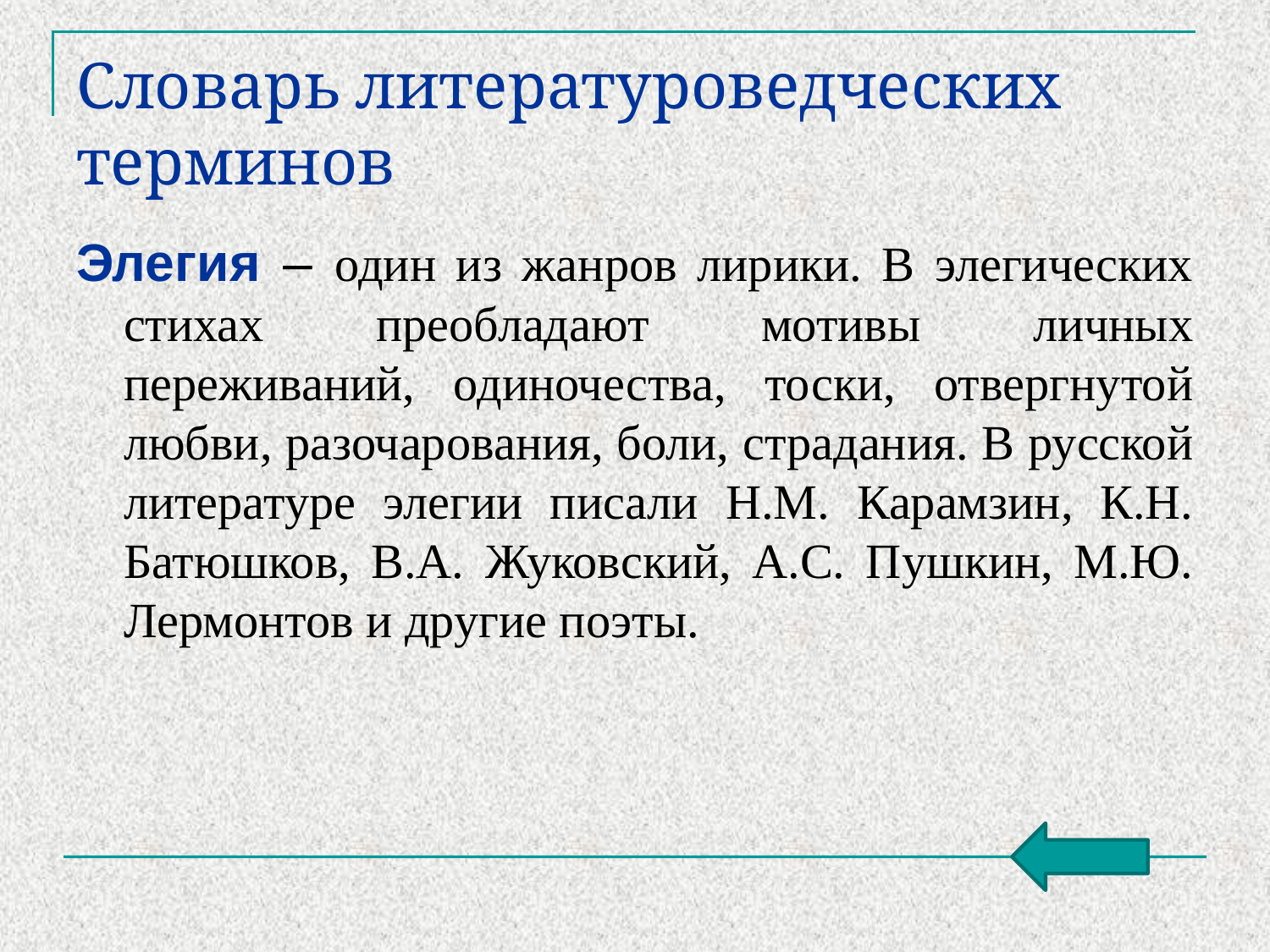

# Словарь литературоведческих терминов
Элегия – один из жанров лирики. В элегических стихах преобладают мотивы личных переживаний, одиночества, тоски, отвергнутой любви, разочарования, боли, страдания. В русской литературе элегии писали Н.М. Карамзин, К.Н. Батюшков, В.А. Жуковский, А.С. Пушкин, М.Ю. Лермонтов и другие поэты.